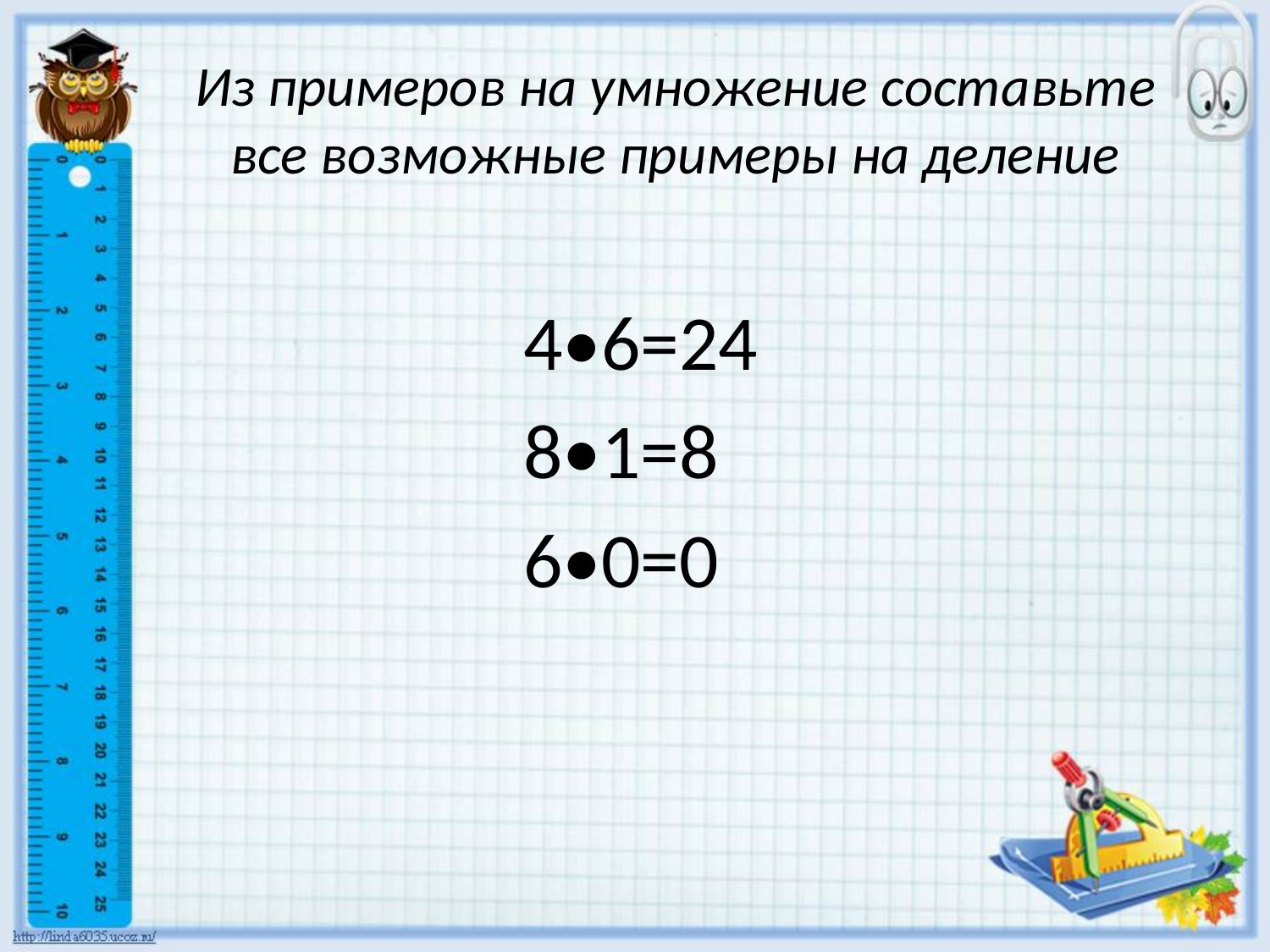

# Из примеров на умножение составьте все возможные примеры на деление
          4•6=24
          8•1=8
          6•0=0